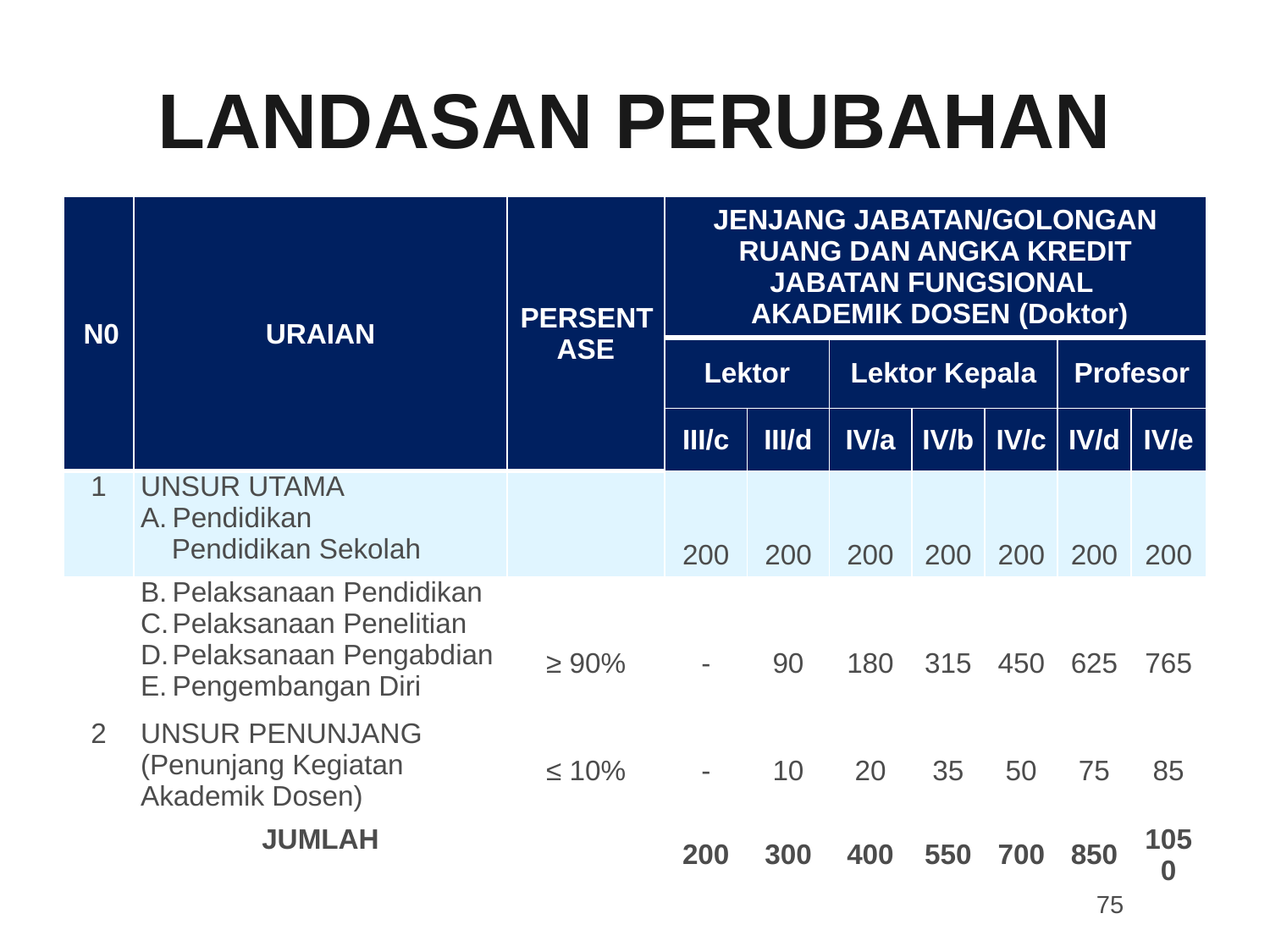

# LANDASAN PERUBAHAN
| N0 | URAIAN | PERSENTASE | JENJANG JABATAN/GOLONGAN RUANG DAN ANGKA KREDIT JABATAN FUNGSIONAL AKADEMIK DOSEN (Doktor) |  |  |  |  |  |  |
| --- | --- | --- | --- | --- | --- | --- | --- | --- | --- |
|  |  |  | Lektor |  | Lektor Kepala |  |  | Profesor |  |
|  |  |  | III/c | III/d | IV/a | IV/b | IV/c | IV/d | IV/e |
| 1 | UNSUR UTAMA Pendidikan Pendidikan Sekolah |  | 200 | 200 | 200 | 200 | 200 | 200 | 200 |
|  | Pelaksanaan Pendidikan Pelaksanaan Penelitian Pelaksanaan Pengabdian Pengembangan Diri | ≥ 90% | - | 90 | 180 | 315 | 450 | 625 | 765 |
| 2 | UNSUR PENUNJANG (Penunjang Kegiatan Akademik Dosen) | ≤ 10% | - | 10 | 20 | 35 | 50 | 75 | 85 |
|  | JUMLAH |  | 200 | 300 | 400 | 550 | 700 | 850 | 1050 |
75